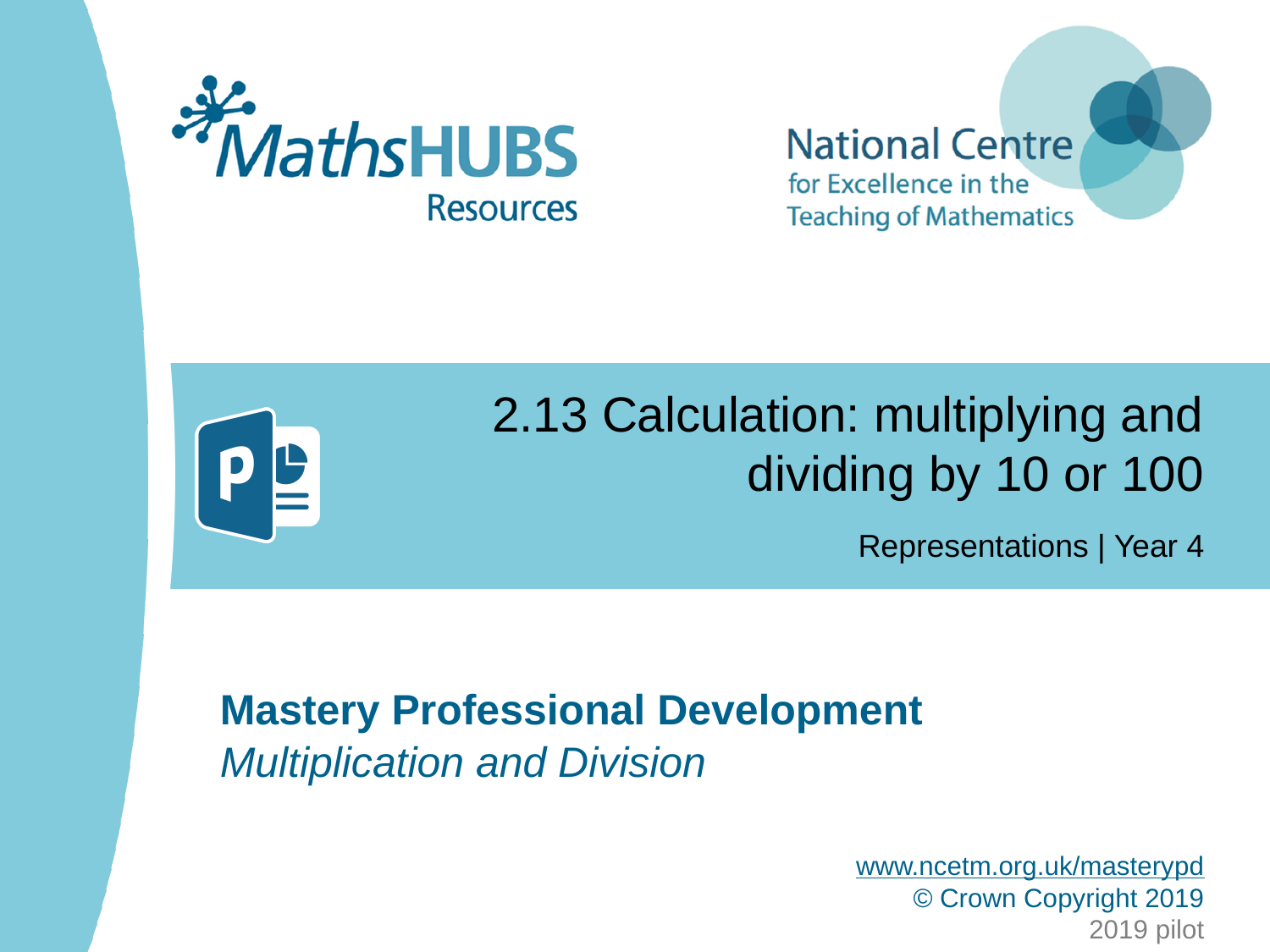

# 2.13 Calculation: multiplying and dividing by 10 or 100
Representations | Year 4
Multiplication and Division